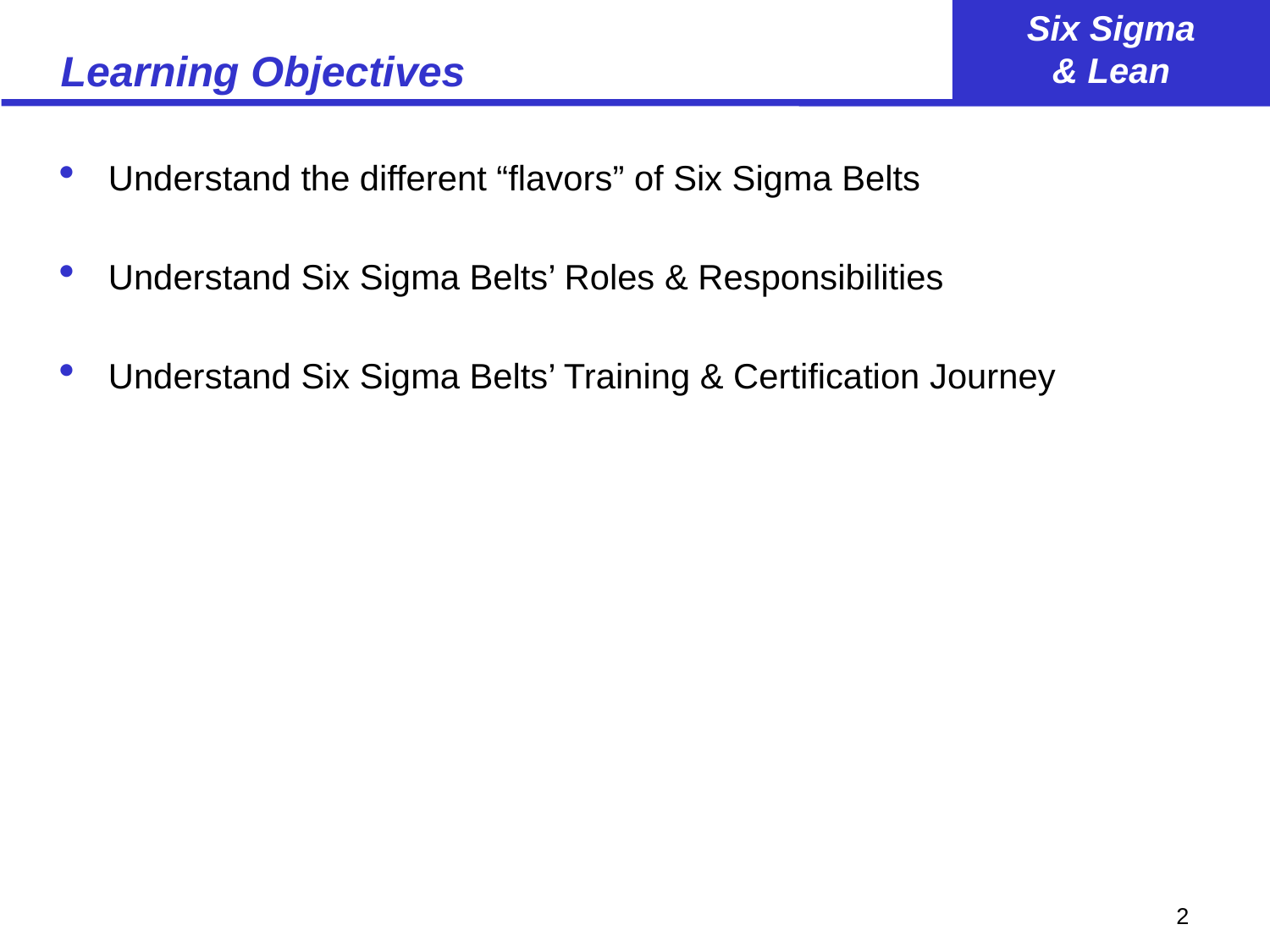

# Learning Objectives
Understand the different “flavors” of Six Sigma Belts

Understand Six Sigma Belts’ Roles & Responsibilities

Understand Six Sigma Belts’ Training & Certification Journey